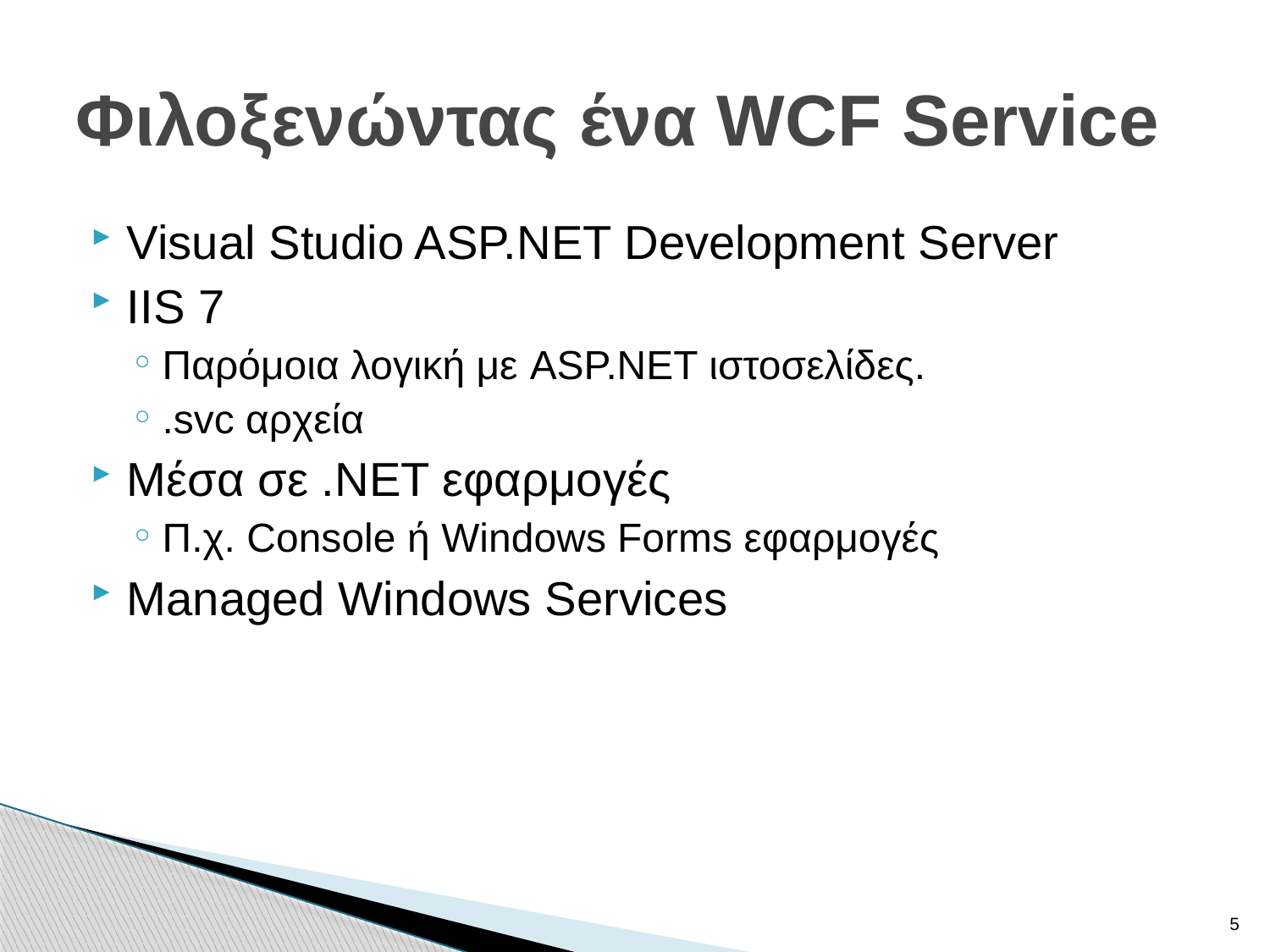

# Φιλοξενώντας ένα WCF Service
Visual Studio ASP.NET Development Server
IIS 7
Παρόμοια λογική με ASP.NET ιστοσελίδες.
.svc αρχεία
Μέσα σε .ΝΕΤ εφαρμογές
Π.χ. Console ή Windows Forms εφαρμογές
Managed Windows Services
5